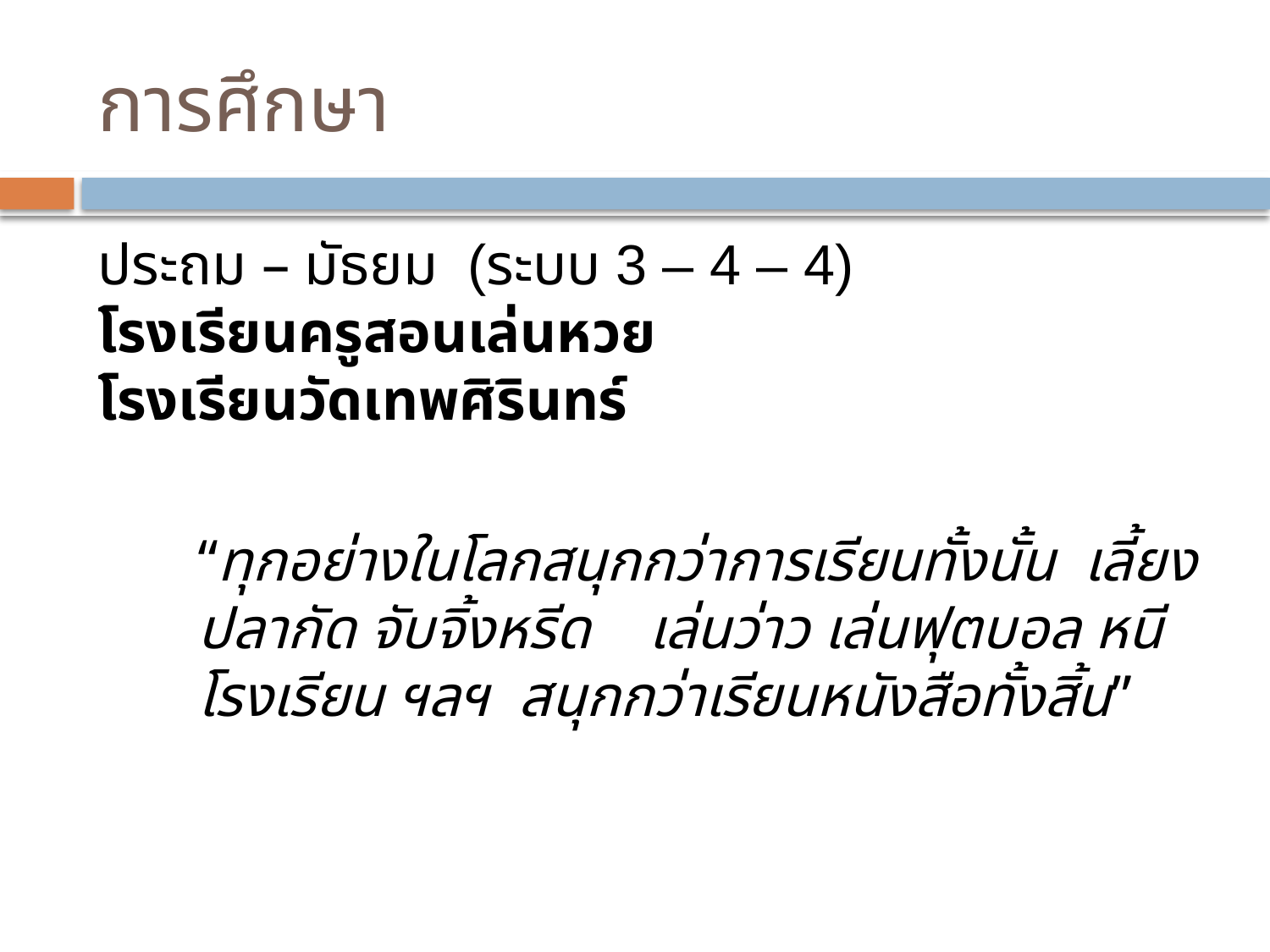

# การศึกษา
ประถม – มัธยม  (ระบบ 3 – 4 – 4)
โรงเรียนครูสอนเล่นหวย
โรงเรียนวัดเทพศิรินทร์

“ทุกอย่างในโลกสนุกกว่าการเรียนทั้งนั้น  เลี้ยงปลากัด จับจิ้งหรีด    เล่นว่าว เล่นฟุตบอล หนีโรงเรียน ฯลฯ  สนุกกว่าเรียนหนังสือทั้งสิ้น”